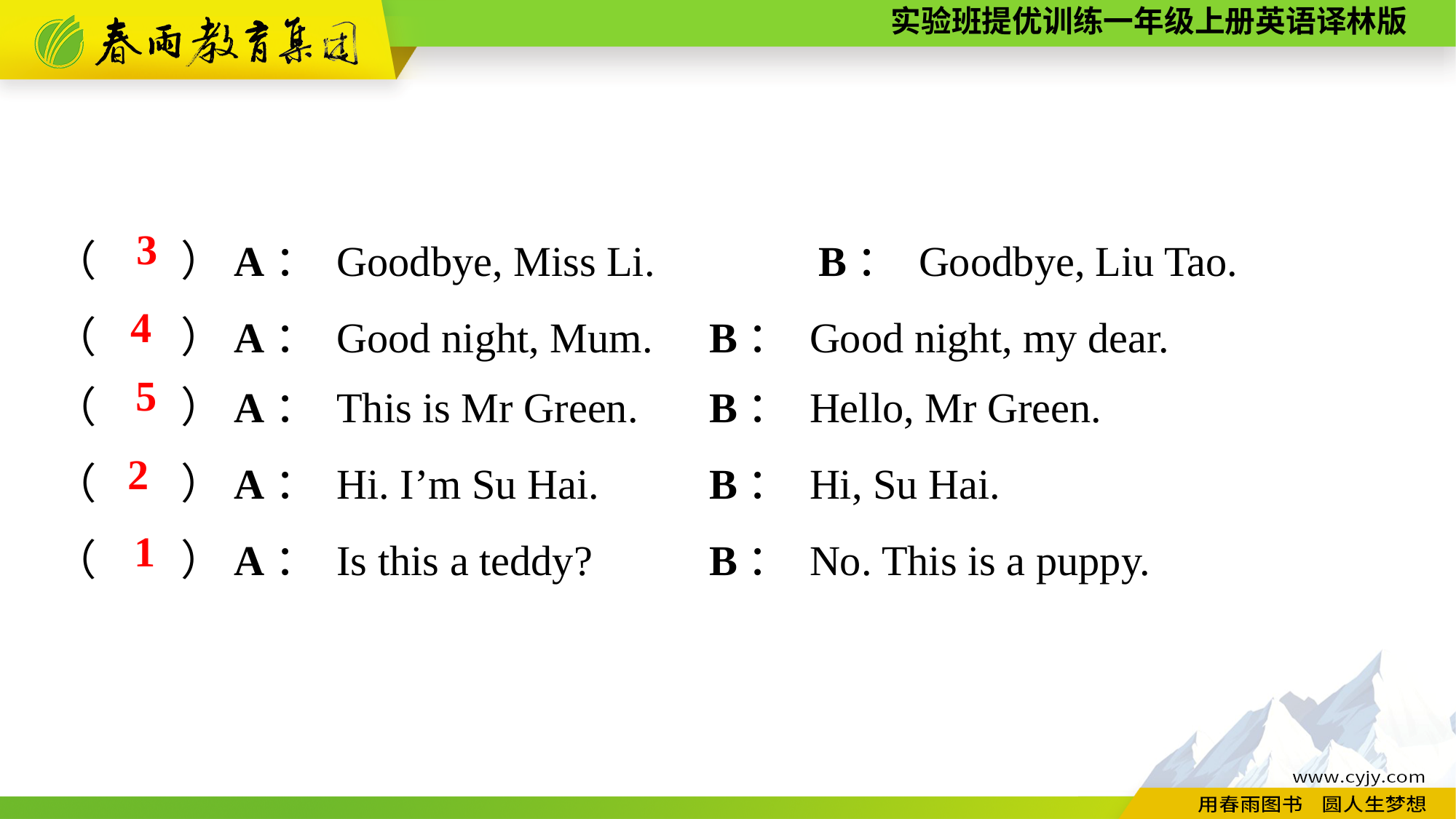

（　　）A： Goodbye, Miss Li.　　　	B： Goodbye, Liu Tao.
（　　）A： Good night, Mum.	B： Good night, my dear.
3
4
（　　）A： This is Mr Green.	B： Hello, Mr Green.
（　　）A： Hi. I’m Su Hai.		B： Hi, Su Hai.
（　　）A： Is this a teddy?		B： No. This is a puppy.
5
2
1